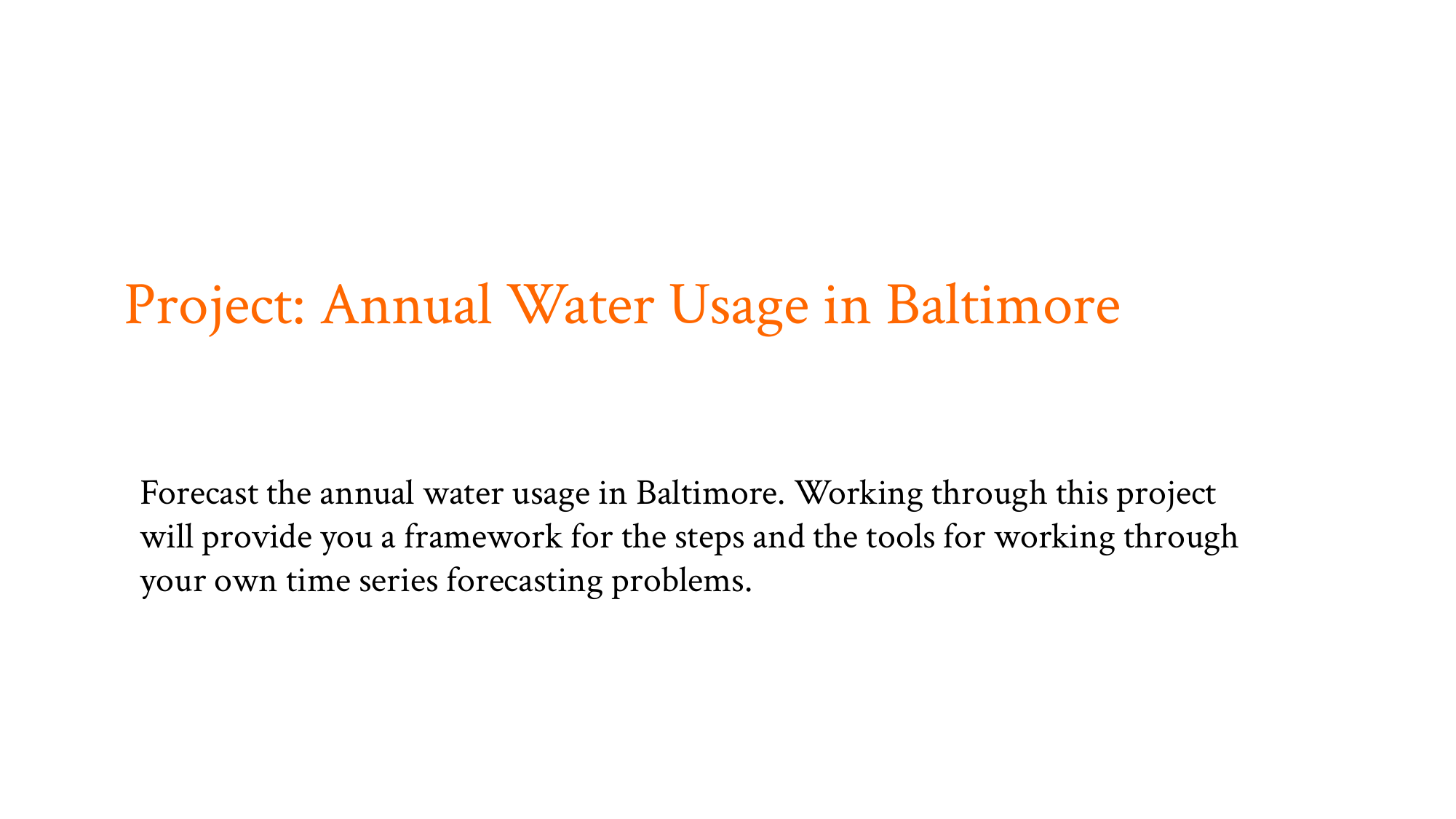

# Project: Annual Water Usage in Baltimore
Forecast the annual water usage in Baltimore. Working through this project will provide you a framework for the steps and the tools for working through your own time series forecasting problems.